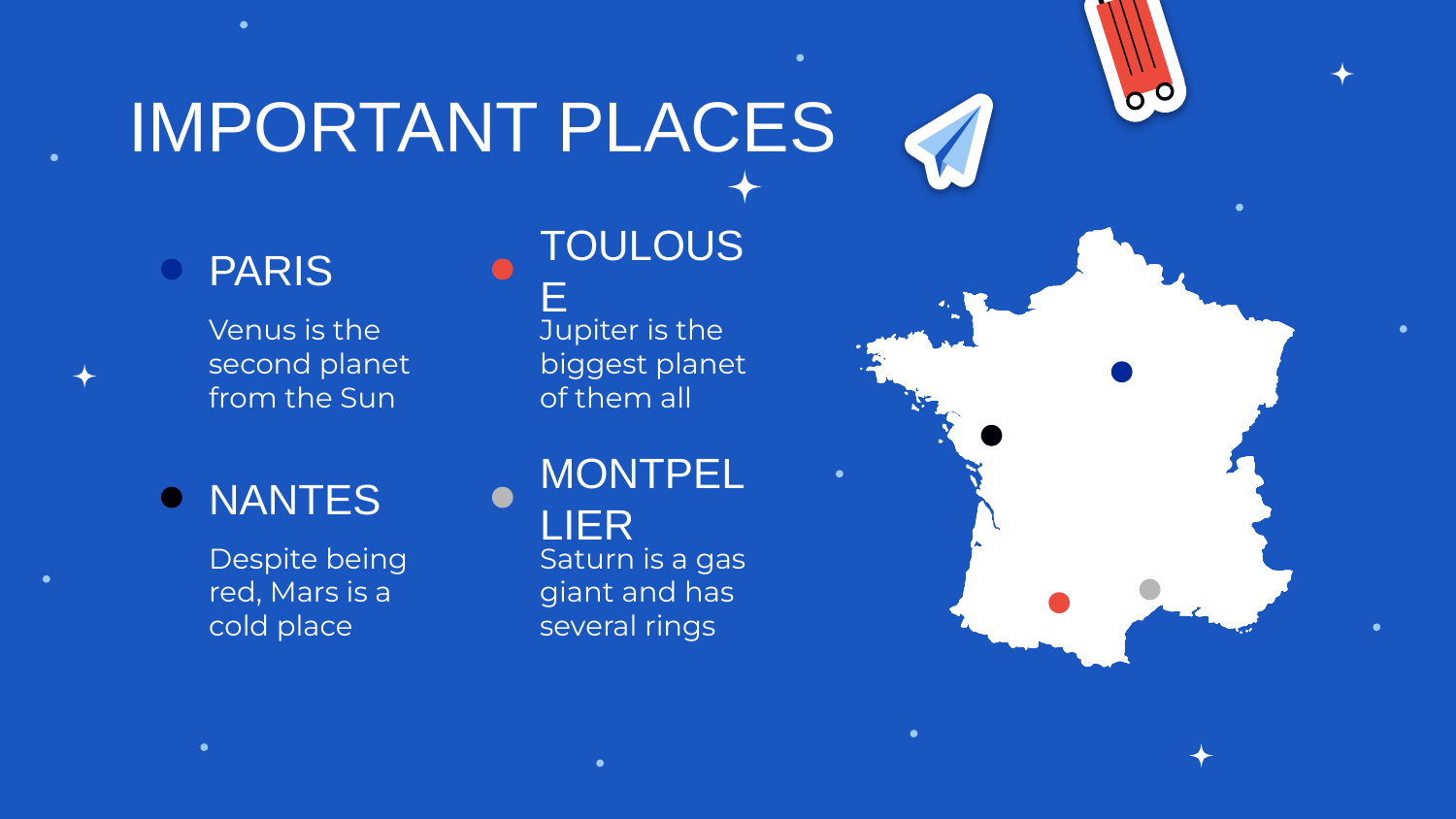

# IMPORTANT PLACES

PARIS
TOULOUSE

Venus is the second planet from the Sun
Jupiter is the biggest planet of them all

NANTES
MONTPELLIER

Despite being red, Mars is a cold place
Saturn is a gas giant and has several rings